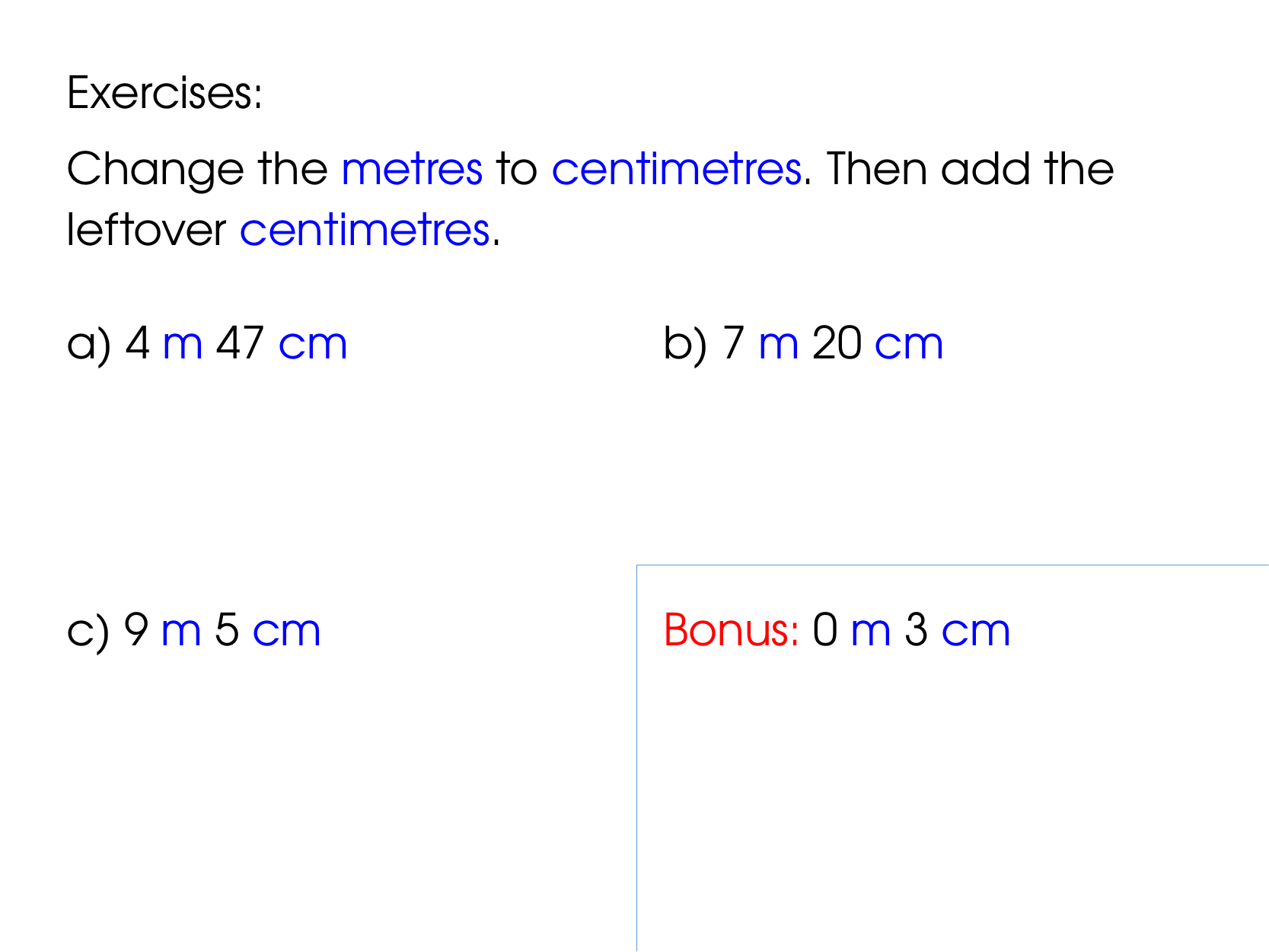

Exercises:
Change the metres to centimetres. Then add the leftover centimetres.
a) 4 m 47 cm
b) 7 m 20 cm
c) 9 m 5 cm
Bonus: 0 m 3 cm